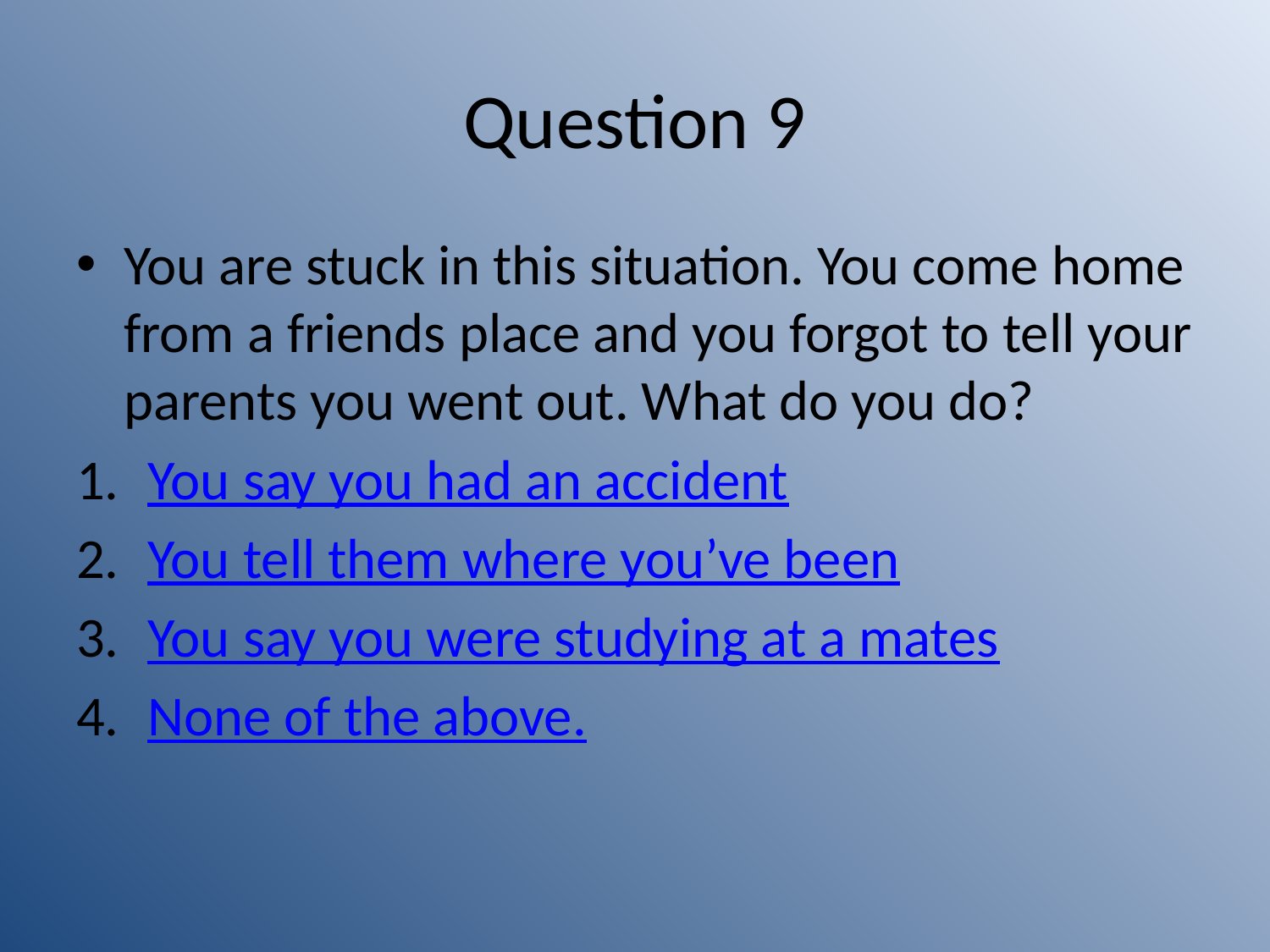

# Question 9
You are stuck in this situation. You come home from a friends place and you forgot to tell your parents you went out. What do you do?
You say you had an accident
You tell them where you’ve been
You say you were studying at a mates
None of the above.